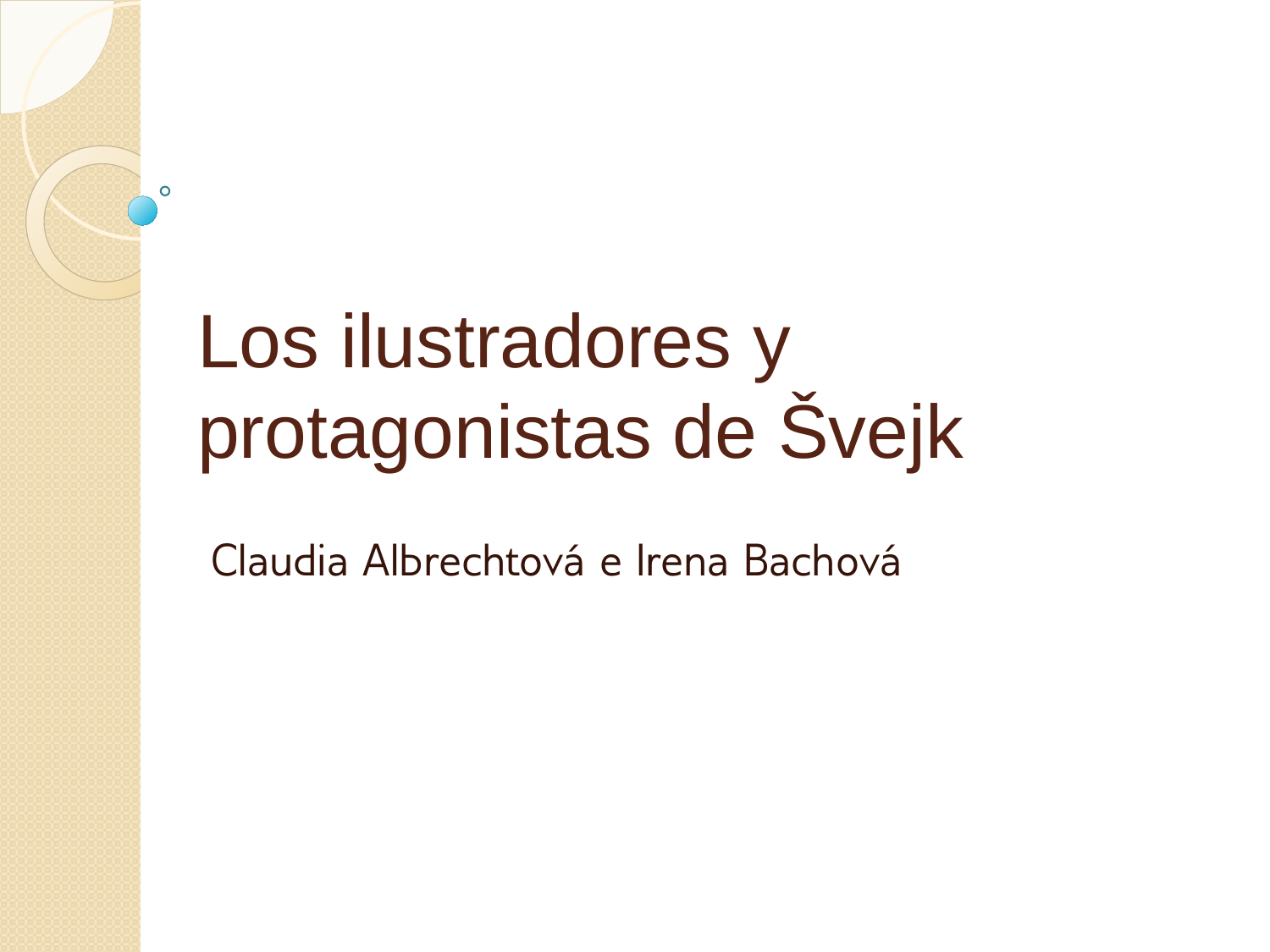

Los ilustradores y protagonistas de Švejk
Claudia Albrechtová e Irena Bachová